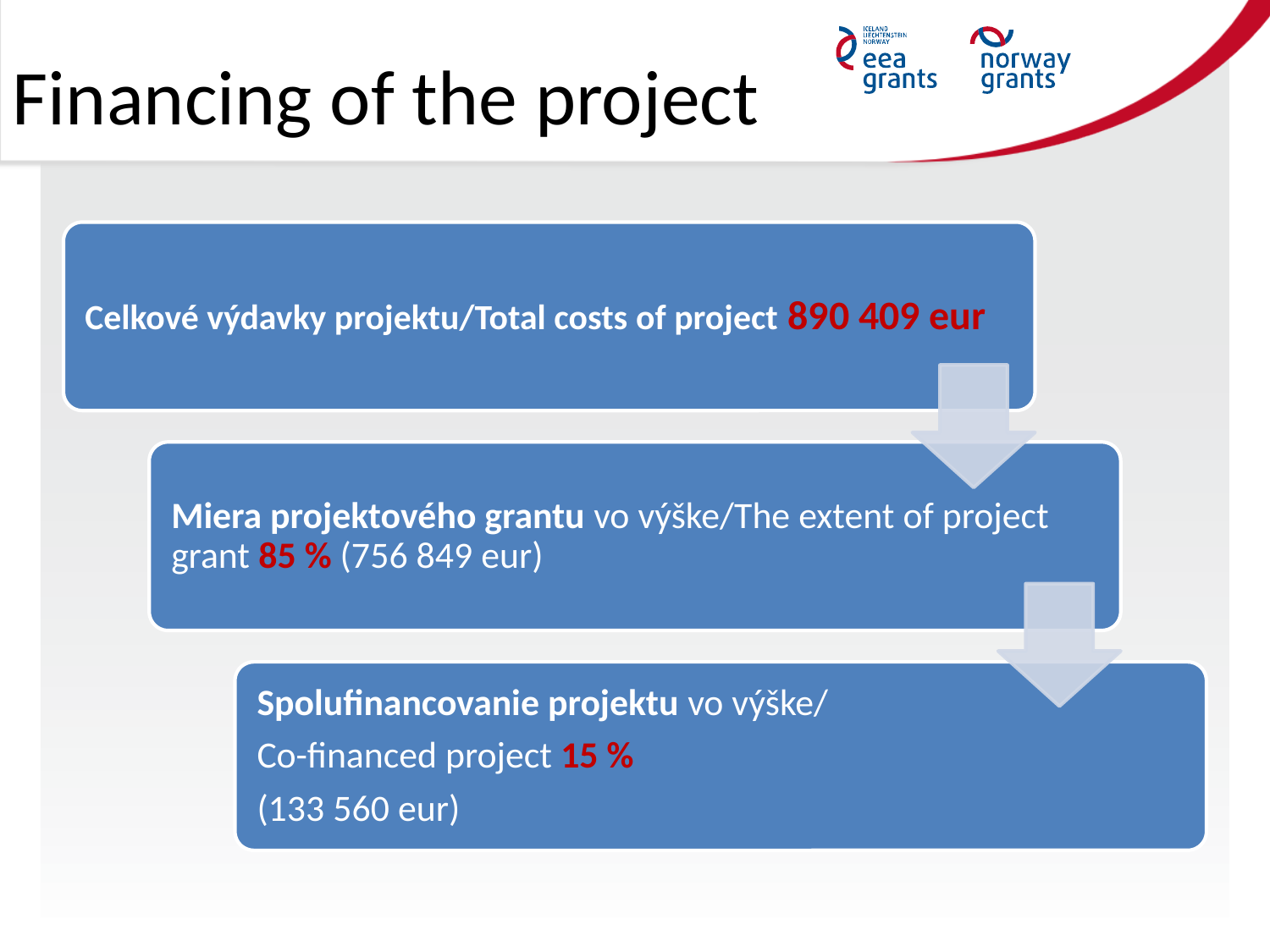

# Financing of the project
Celkové výdavky projektu/Total costs of project 890 409 eur
Miera projektového grantu vo výške/The extent of project grant 85 % (756 849 eur)
Spolufinancovanie projektu vo výške/
Co-financed project 15 %
(133 560 eur)